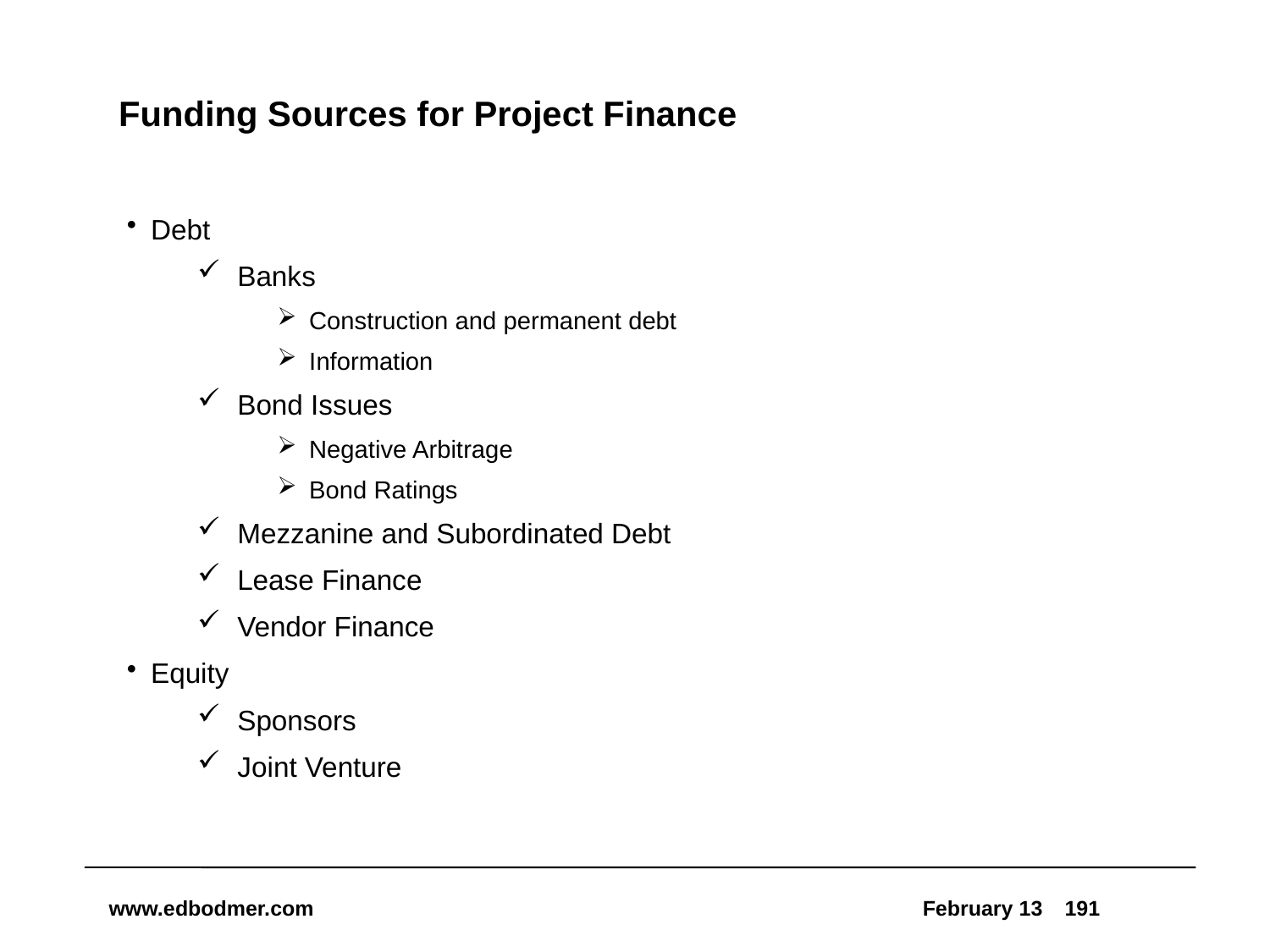

# Funding Sources for Project Finance
Debt
Banks
Construction and permanent debt
Information
Bond Issues
Negative Arbitrage
Bond Ratings
Mezzanine and Subordinated Debt
Lease Finance
Vendor Finance
Equity
Sponsors
Joint Venture